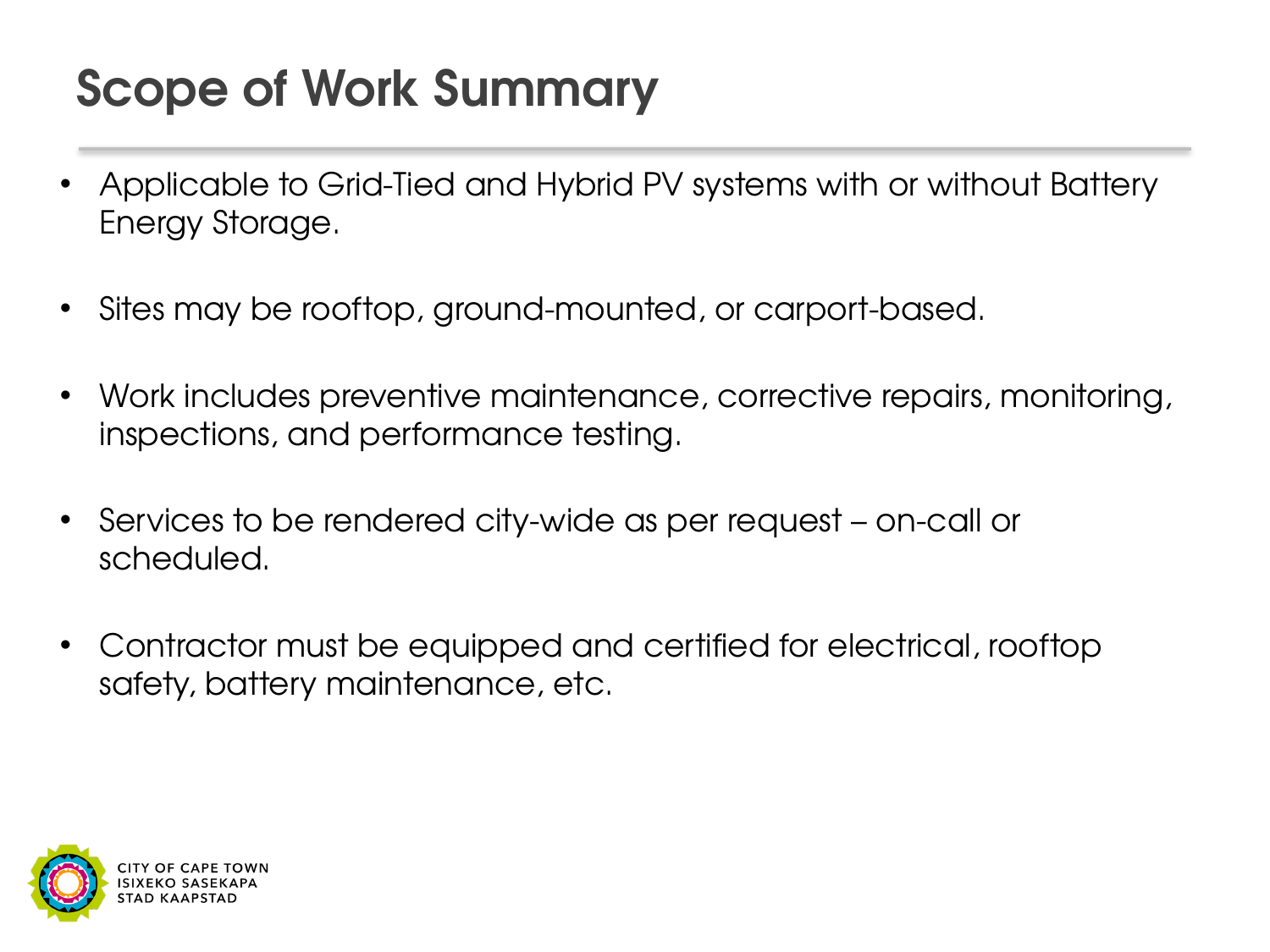

# Scope of Work Summary
Applicable to Grid-Tied and Hybrid PV systems with or without Battery Energy Storage.

Sites may be rooftop, ground-mounted, or carport-based.

Work includes preventive maintenance, corrective repairs, monitoring, inspections, and performance testing.

Services to be rendered city-wide as per request – on-call or scheduled.

Contractor must be equipped and certified for electrical, rooftop safety, battery maintenance, etc.